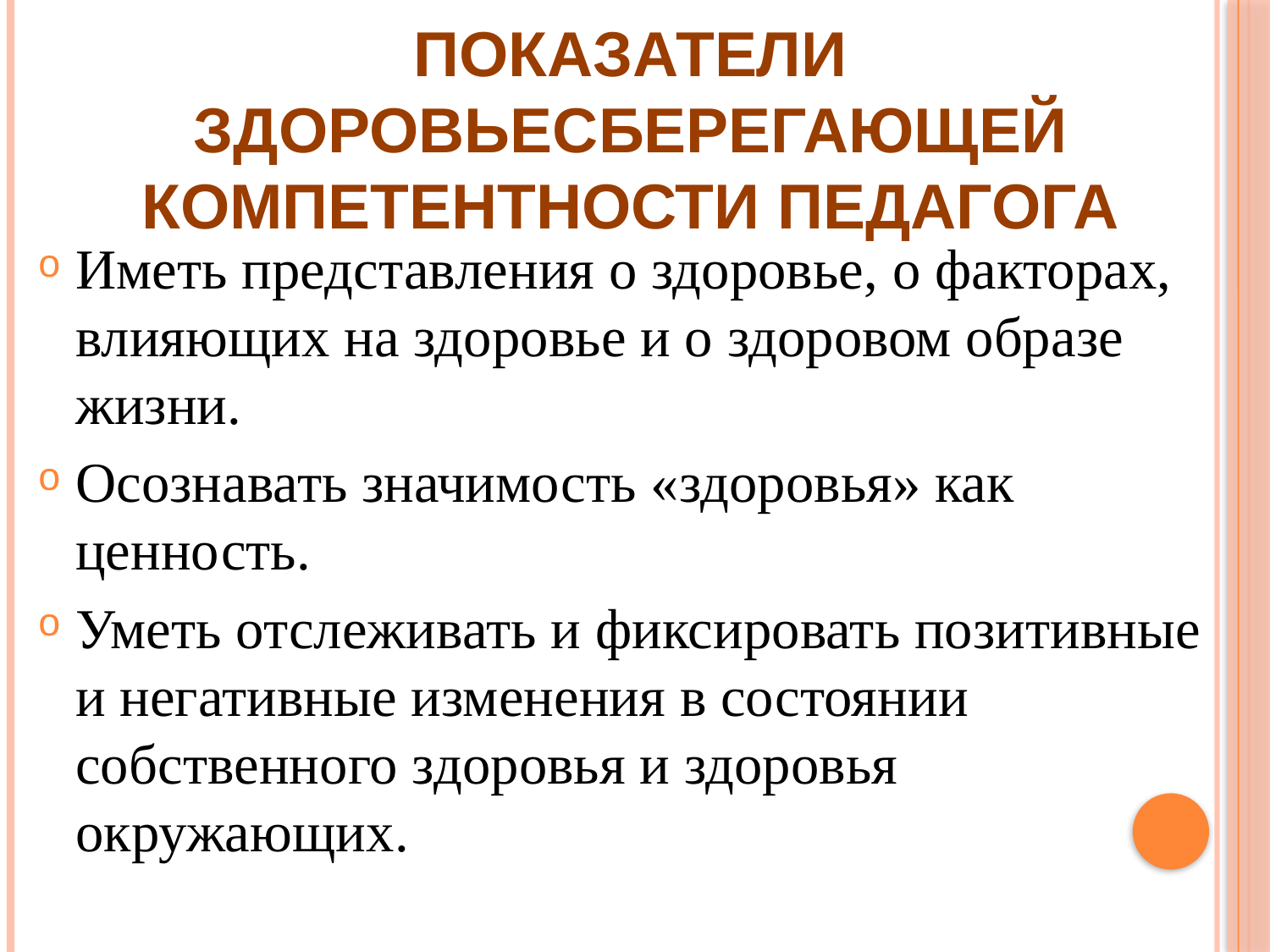

# Показатели здоровьесберегающей компетентности педагога
Иметь представления о здоровье, о факторах, влияющих на здоровье и о здоровом образе жизни.
Осознавать значимость «здоровья» как ценность.
Уметь отслеживать и фиксировать позитивные и негативные изменения в состоянии собственного здоровья и здоровья окружающих.